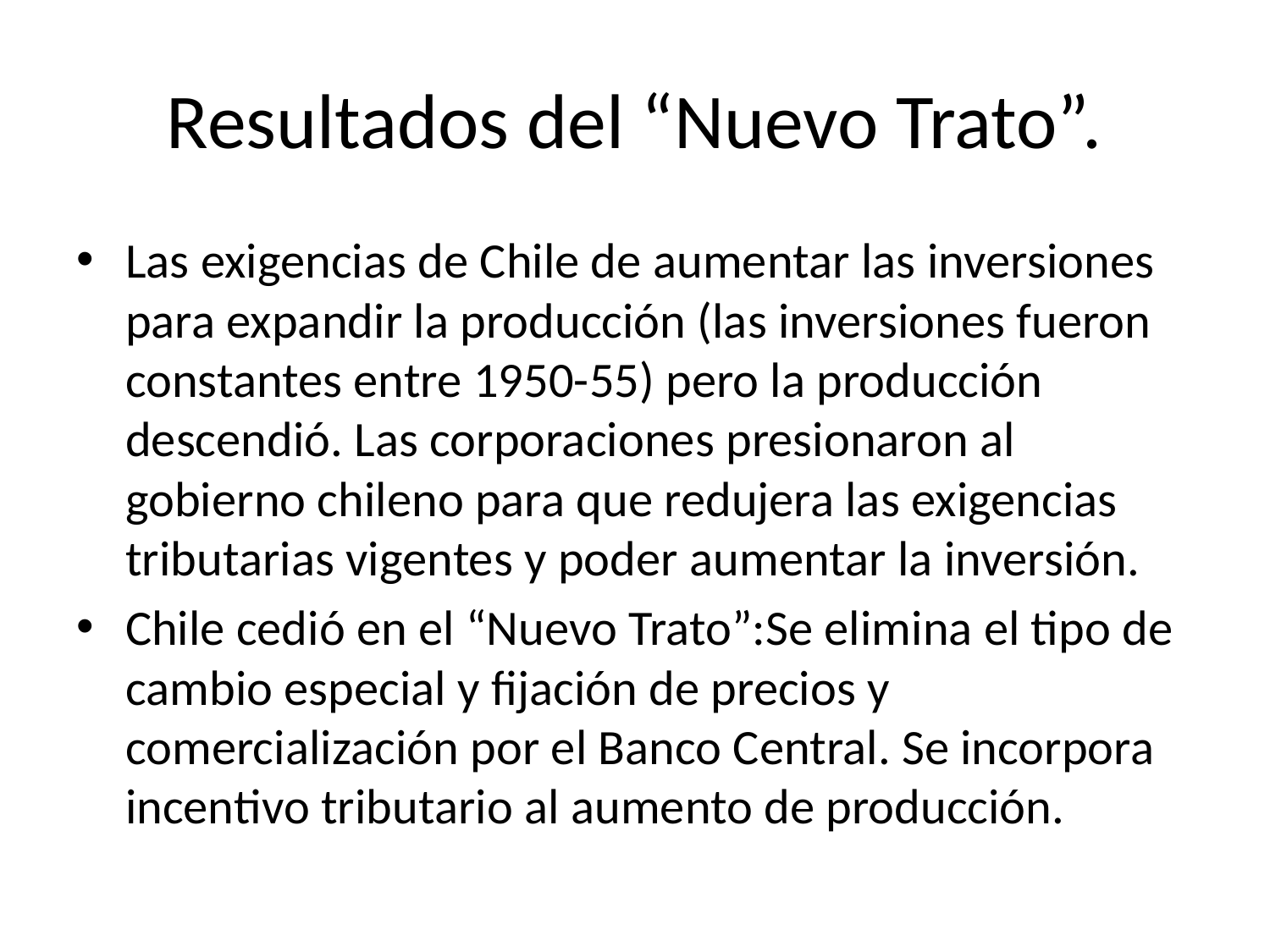

# Resultados del “Nuevo Trato”.
Las exigencias de Chile de aumentar las inversiones para expandir la producción (las inversiones fueron constantes entre 1950-55) pero la producción descendió. Las corporaciones presionaron al gobierno chileno para que redujera las exigencias tributarias vigentes y poder aumentar la inversión.
Chile cedió en el “Nuevo Trato”:Se elimina el tipo de cambio especial y fijación de precios y comercialización por el Banco Central. Se incorpora incentivo tributario al aumento de producción.